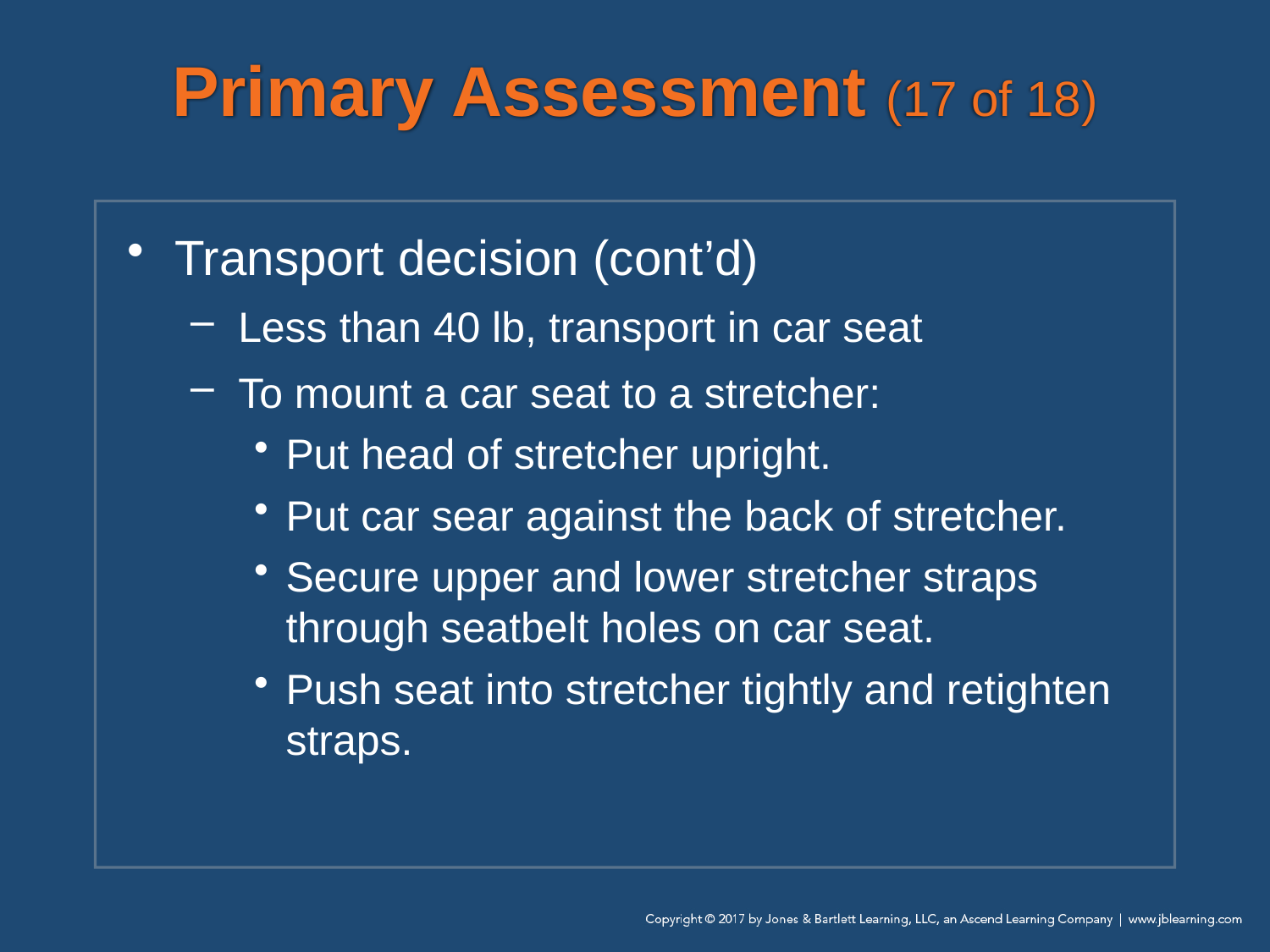

# Primary Assessment (17 of 18)
Transport decision (cont’d)
Less than 40 lb, transport in car seat
To mount a car seat to a stretcher:
Put head of stretcher upright.
Put car sear against the back of stretcher.
Secure upper and lower stretcher straps through seatbelt holes on car seat.
Push seat into stretcher tightly and retighten straps.